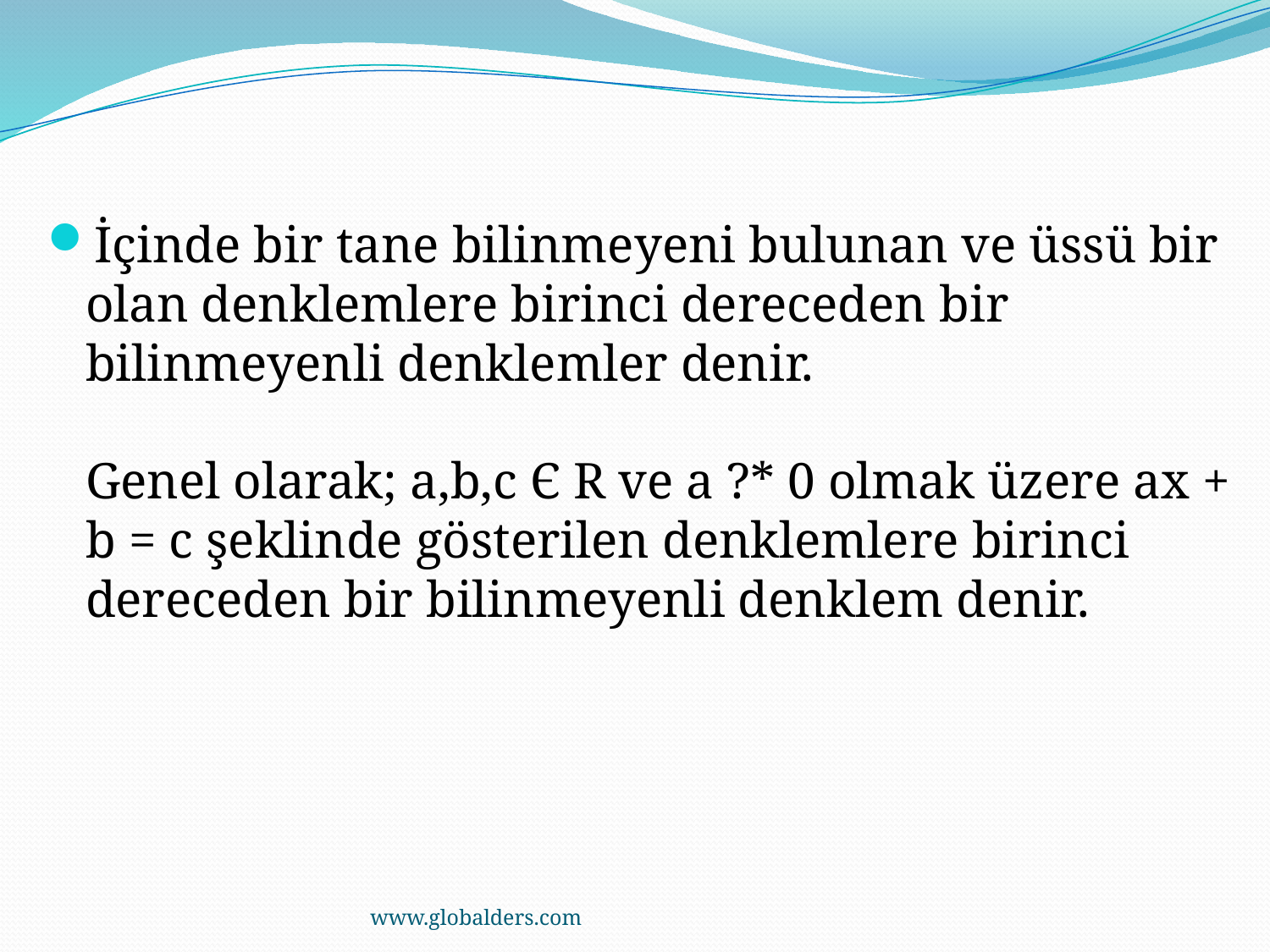

İçinde bir tane bilinmeyeni bulunan ve üssü bir olan denklemlere birinci dereceden bir bilinmeyenli denklemler denir.
Genel olarak; a,b,c Є R ve a ?* 0 olmak üzere ax + b = c şeklinde gösterilen denklemlere birinci dereceden bir bilinmeyenli denklem denir.
www.globalders.com